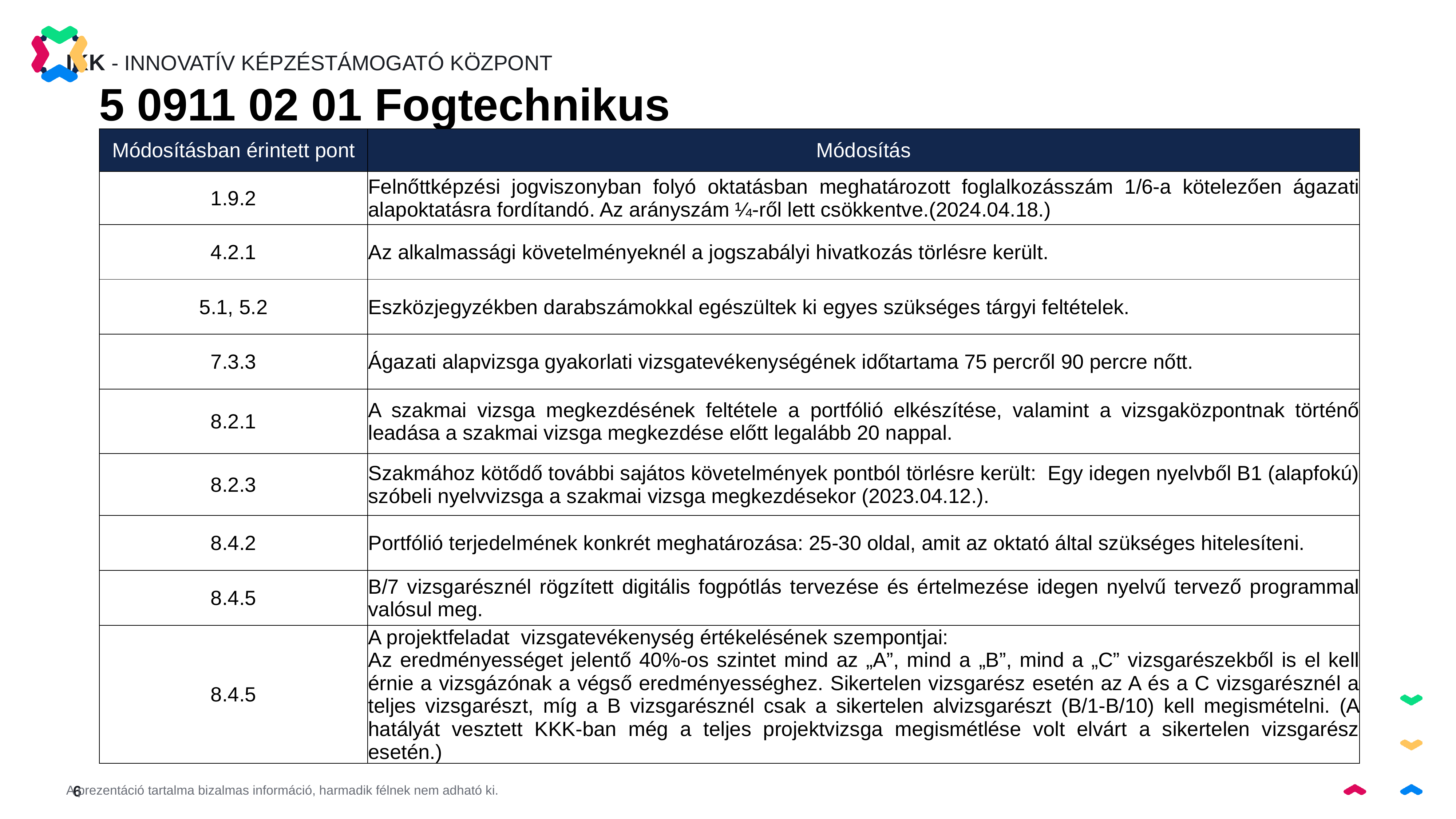

5 0911 02 01 Fogtechnikus
| Módosításban érintett pont | Módosítás |
| --- | --- |
| 1.9.2 | Felnőttképzési jogviszonyban folyó oktatásban meghatározott foglalkozásszám 1/6-a kötelezően ágazati alapoktatásra fordítandó. Az arányszám ¼-ről lett csökkentve.(2024.04.18.) |
| 4.2.1 | Az alkalmassági követelményeknél a jogszabályi hivatkozás törlésre került. |
| 5.1, 5.2 | Eszközjegyzékben darabszámokkal egészültek ki egyes szükséges tárgyi feltételek. |
| 7.3.3 | Ágazati alapvizsga gyakorlati vizsgatevékenységének időtartama 75 percről 90 percre nőtt. |
| 8.2.1 | A szakmai vizsga megkezdésének feltétele a portfólió elkészítése, valamint a vizsgaközpontnak történő leadása a szakmai vizsga megkezdése előtt legalább 20 nappal. |
| 8.2.3 | Szakmához kötődő további sajátos követelmények pontból törlésre került: Egy idegen nyelvből B1 (alapfokú) szóbeli nyelvvizsga a szakmai vizsga megkezdésekor (2023.04.12.). |
| 8.4.2 | Portfólió terjedelmének konkrét meghatározása: 25-30 oldal, amit az oktató által szükséges hitelesíteni. |
| 8.4.5 | B/7 vizsgarésznél rögzített digitális fogpótlás tervezése és értelmezése idegen nyelvű tervező programmal valósul meg. |
| 8.4.5 | A projektfeladat vizsgatevékenység értékelésének szempontjai: Az eredményességet jelentő 40%-os szintet mind az „A”, mind a „B”, mind a „C” vizsgarészekből is el kell érnie a vizsgázónak a végső eredményességhez. Sikertelen vizsgarész esetén az A és a C vizsgarésznél a teljes vizsgarészt, míg a B vizsgarésznél csak a sikertelen alvizsgarészt (B/1-B/10) kell megismételni. (A hatályát vesztett KKK-ban még a teljes projektvizsga megismétlése volt elvárt a sikertelen vizsgarész esetén.) |